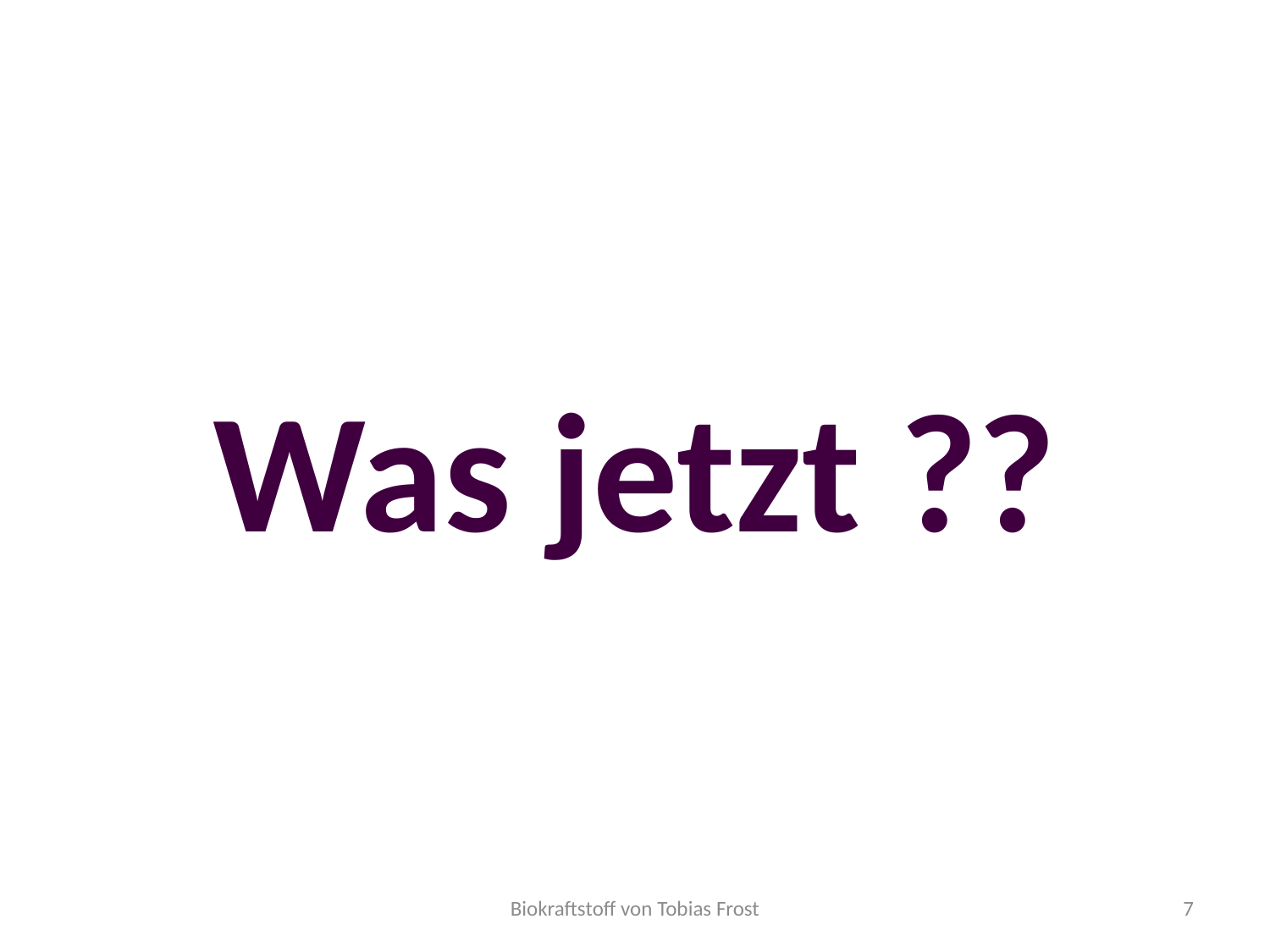

Was jetzt ??
Biokraftstoff von Tobias Frost
7